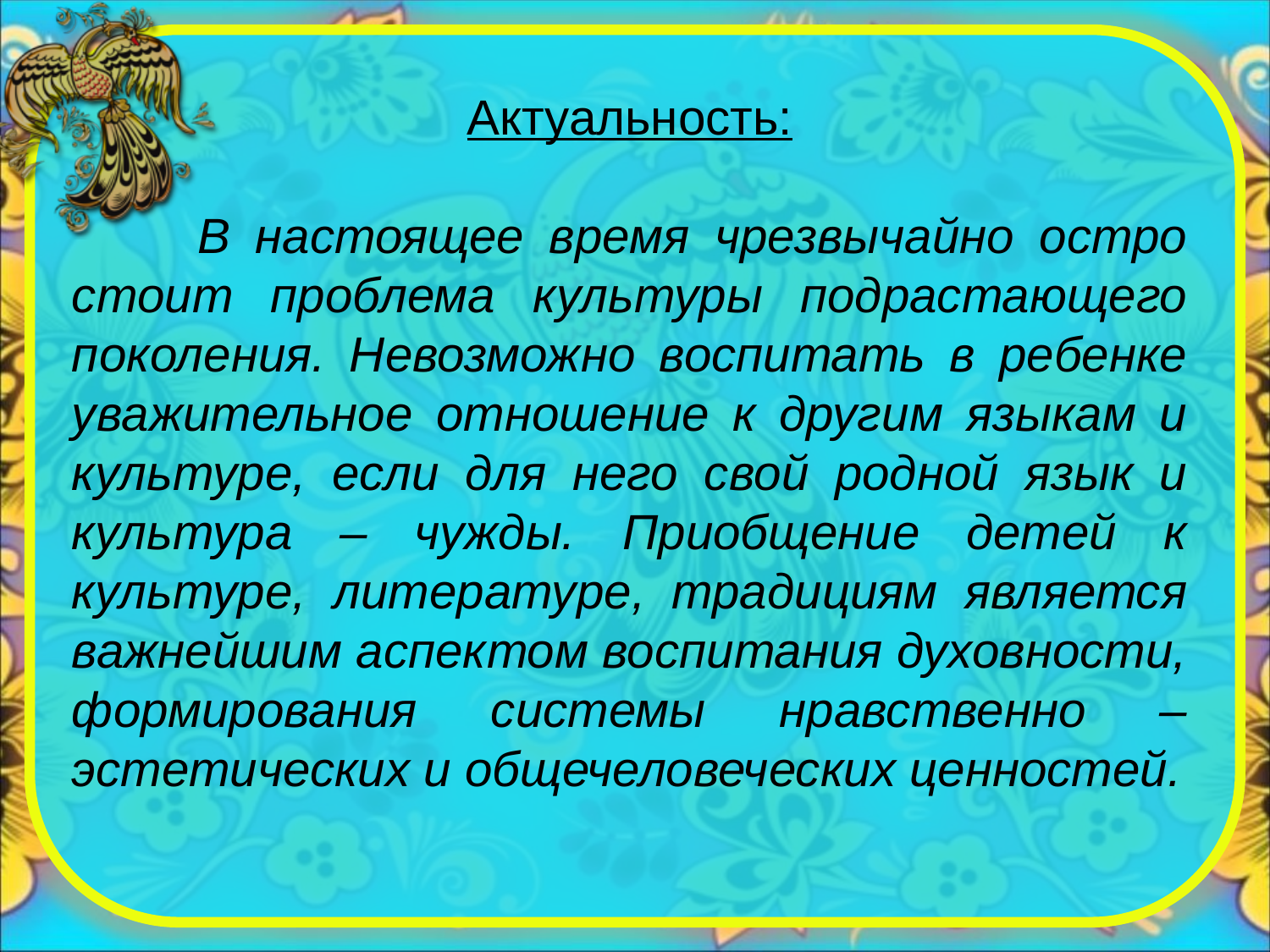

Актуальность:

     В настоящее время чрезвычайно остро стоит проблема культуры подрастающего поколения. Невозможно воспитать в ребенке уважительное отношение к другим языкам и культуре, если для него свой родной язык и культура – чужды. Приобщение детей к культуре, литературе, традициям является важнейшим аспектом воспитания духовности, формирования системы нравственно – эстетических и общечеловеческих ценностей.